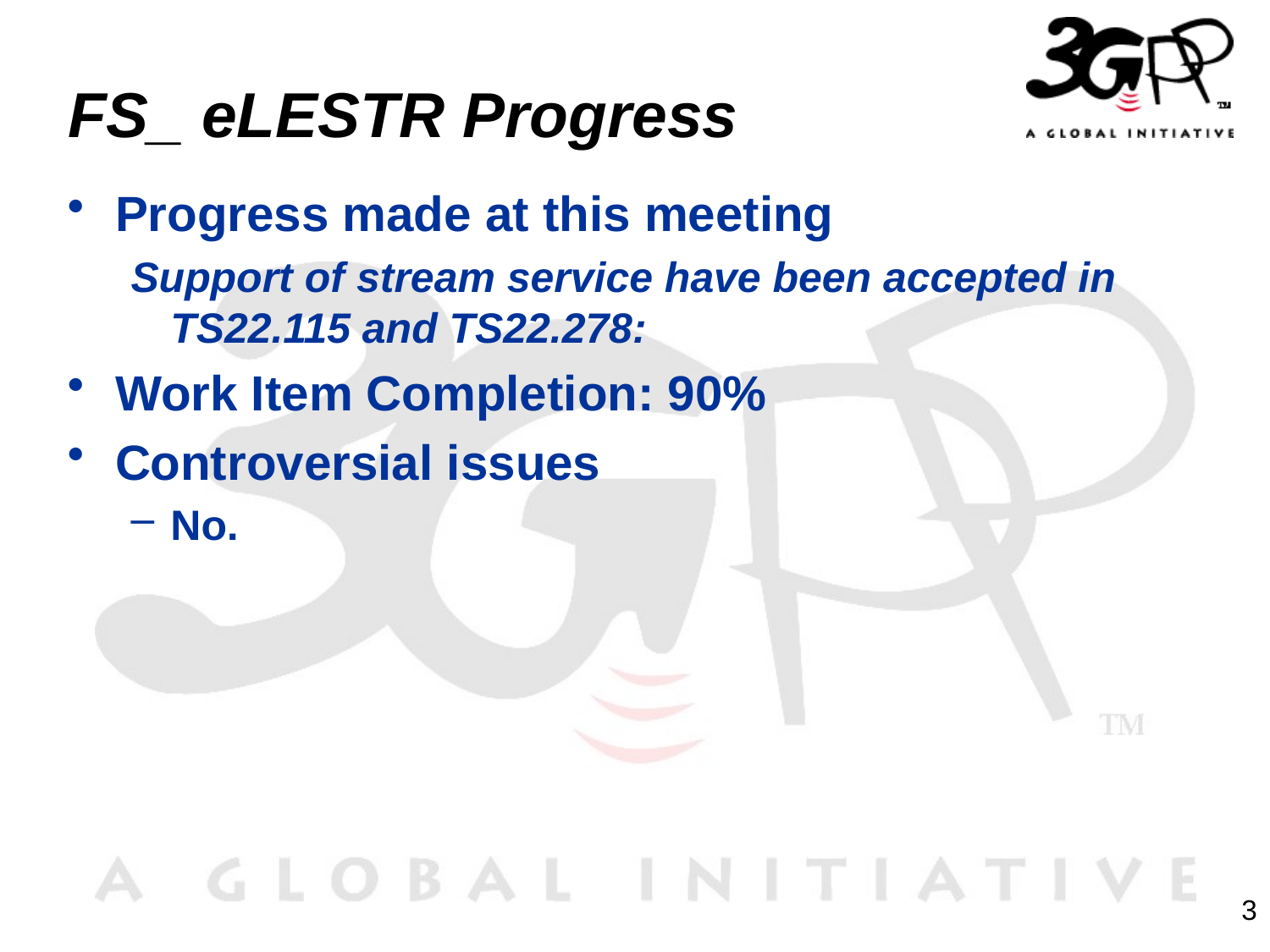

# FS_ eLESTR Progress
Progress made at this meeting
Support of stream service have been accepted in TS22.115 and TS22.278:
Work Item Completion: 90%
Controversial issues
No.
3